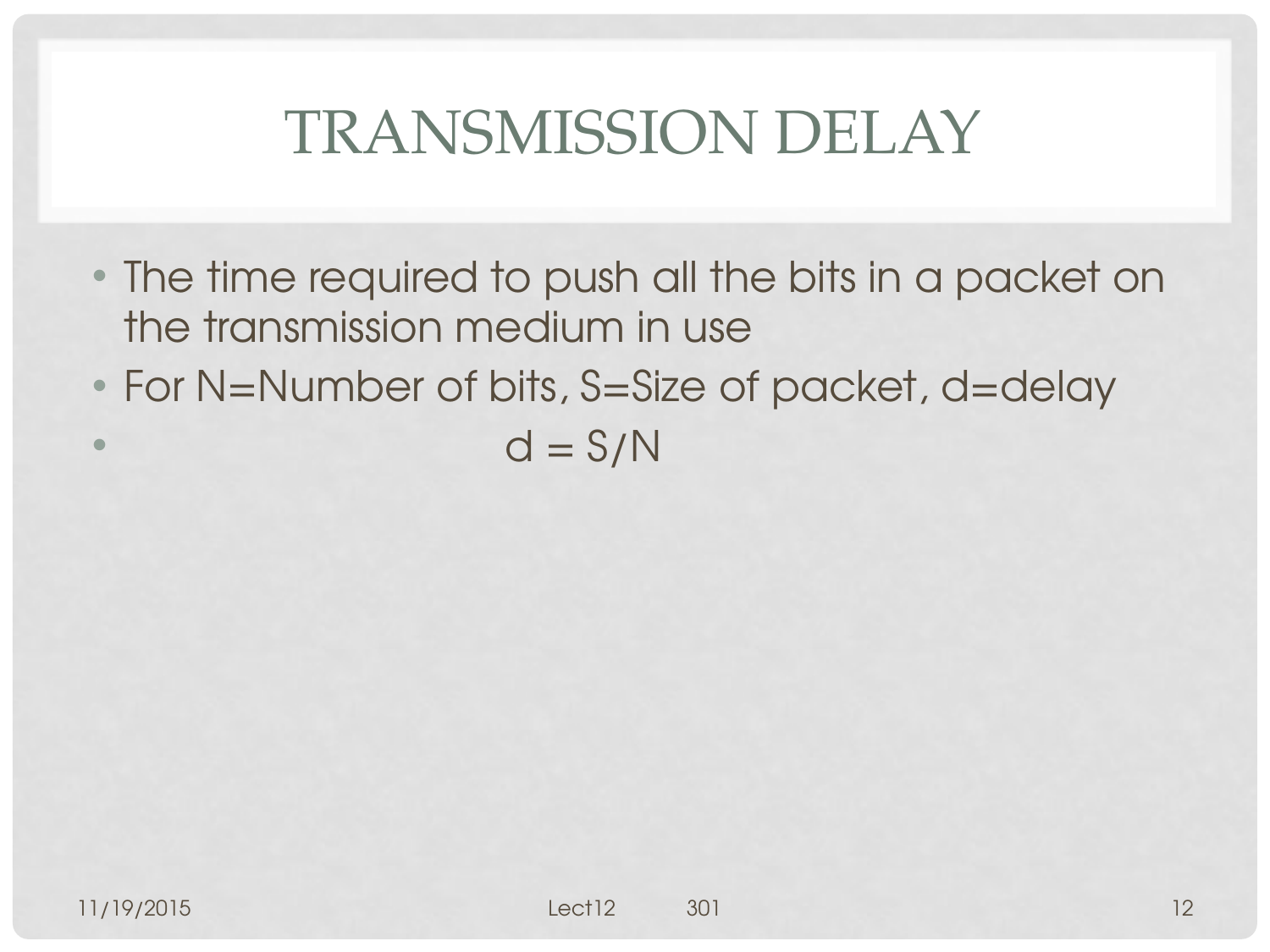

# Transmission Delay
The time required to push all the bits in a packet on the transmission medium in use
For N=Number of bits, S=Size of packet, d=delay
			d = S/N

11/19/2015
Lect12            301
12